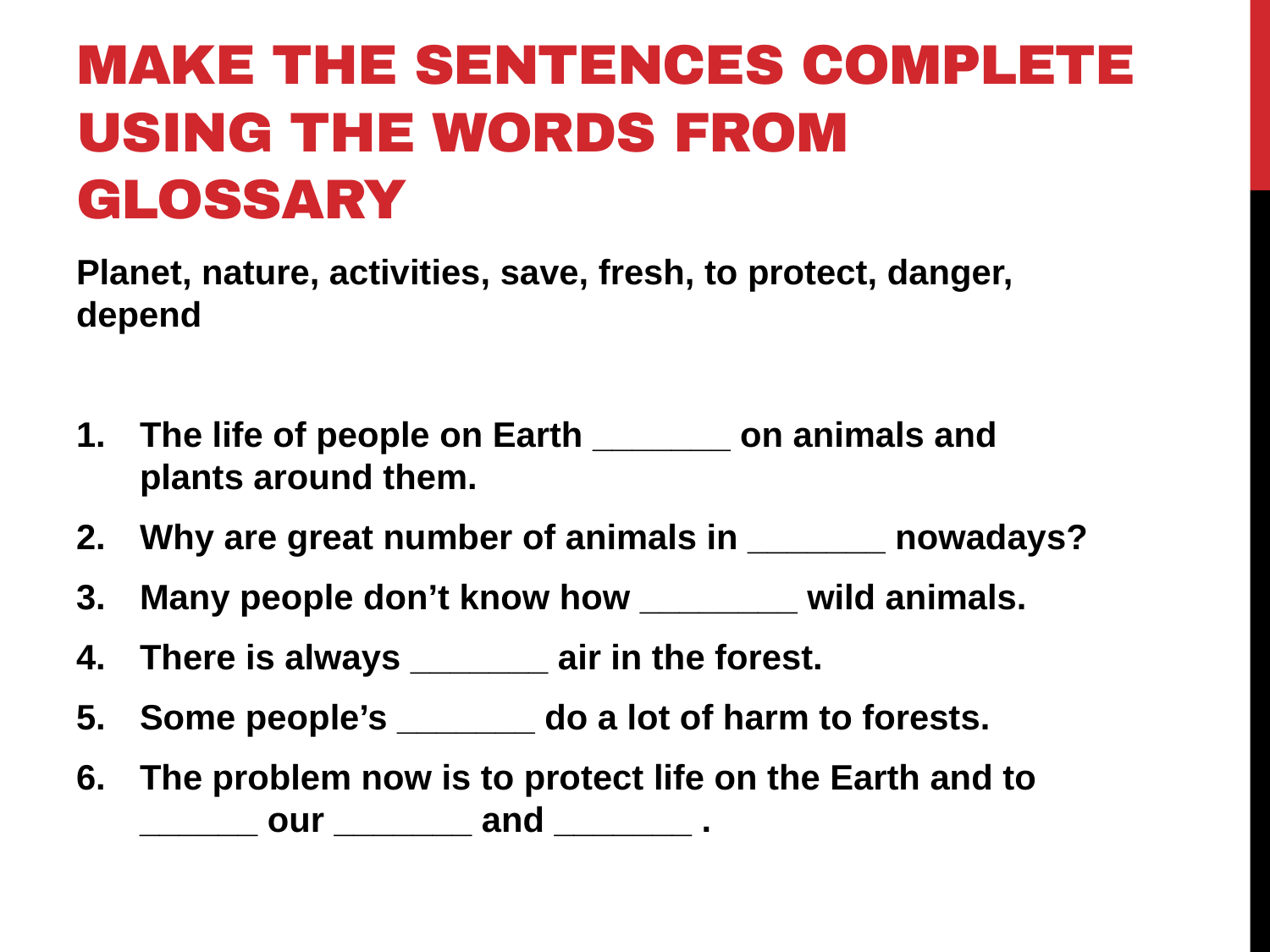

# Make the sentences complete using the words from glossary
Planet, nature, activities, save, fresh, to protect, danger, depend

The life of people on Earth _______ on animals and plants around them.
Why are great number of animals in _______ nowadays?
Many people don’t know how ________ wild animals.
There is always _______ air in the forest.
Some people’s _______ do a lot of harm to forests.
The problem now is to protect life on the Earth and to ______ our _______ and _______ .